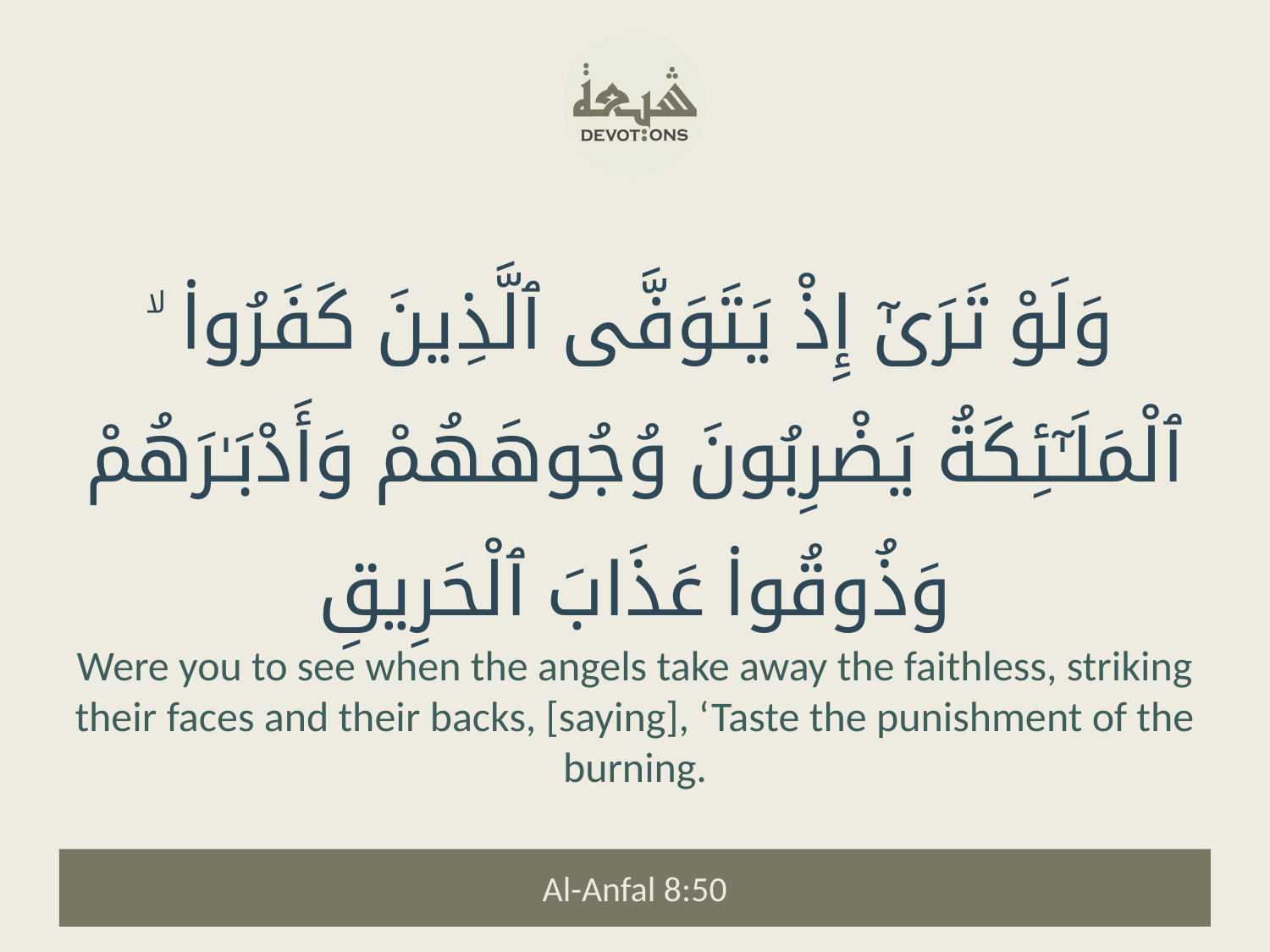

وَلَوْ تَرَىٰٓ إِذْ يَتَوَفَّى ٱلَّذِينَ كَفَرُوا۟ ۙ ٱلْمَلَـٰٓئِكَةُ يَضْرِبُونَ وُجُوهَهُمْ وَأَدْبَـٰرَهُمْ وَذُوقُوا۟ عَذَابَ ٱلْحَرِيقِ
Were you to see when the angels take away the faithless, striking their faces and their backs, [saying], ‘Taste the punishment of the burning.
Al-Anfal 8:50